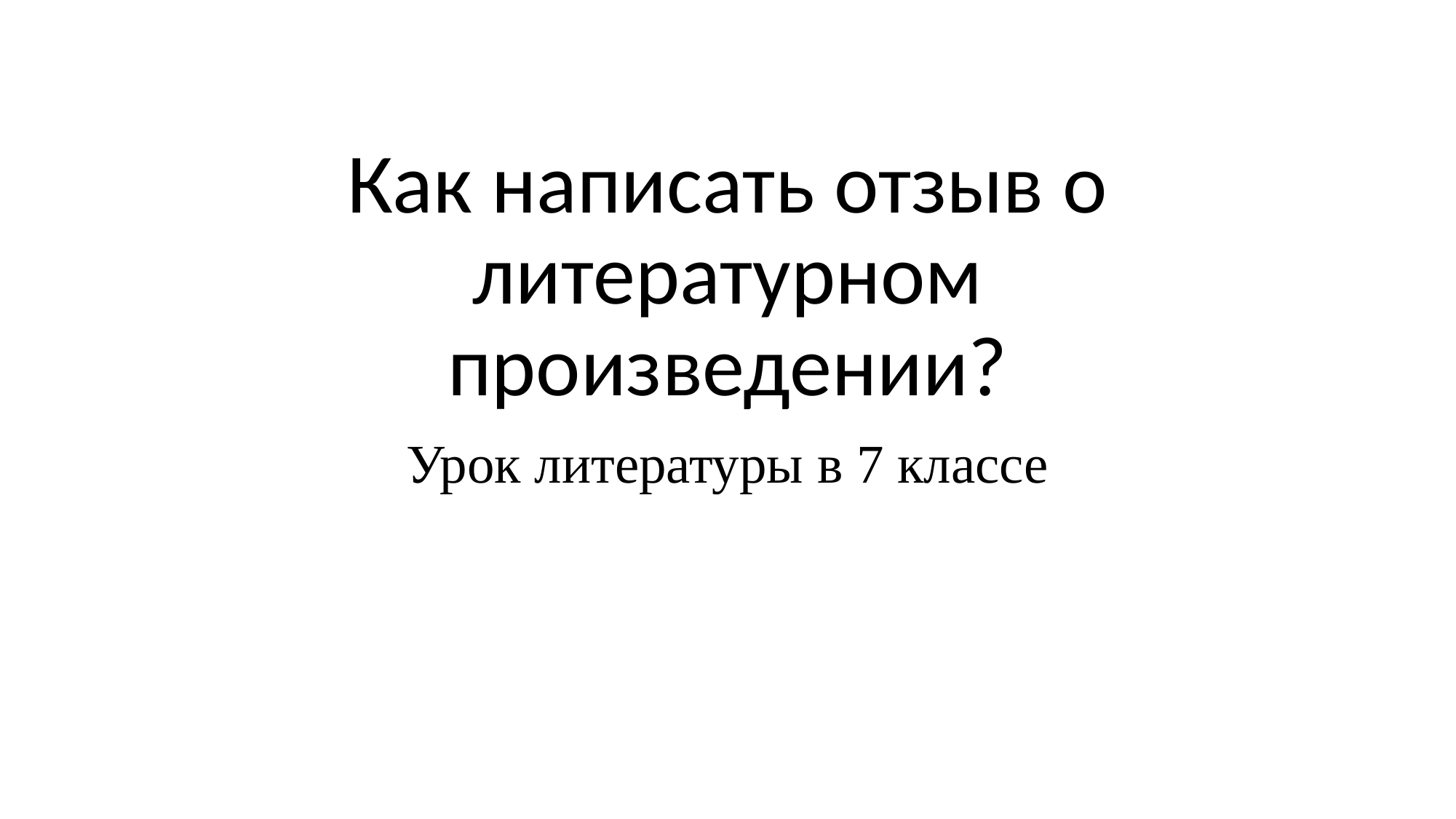

# Как написать отзыв о литературном произведении?
Урок литературы в 7 классе